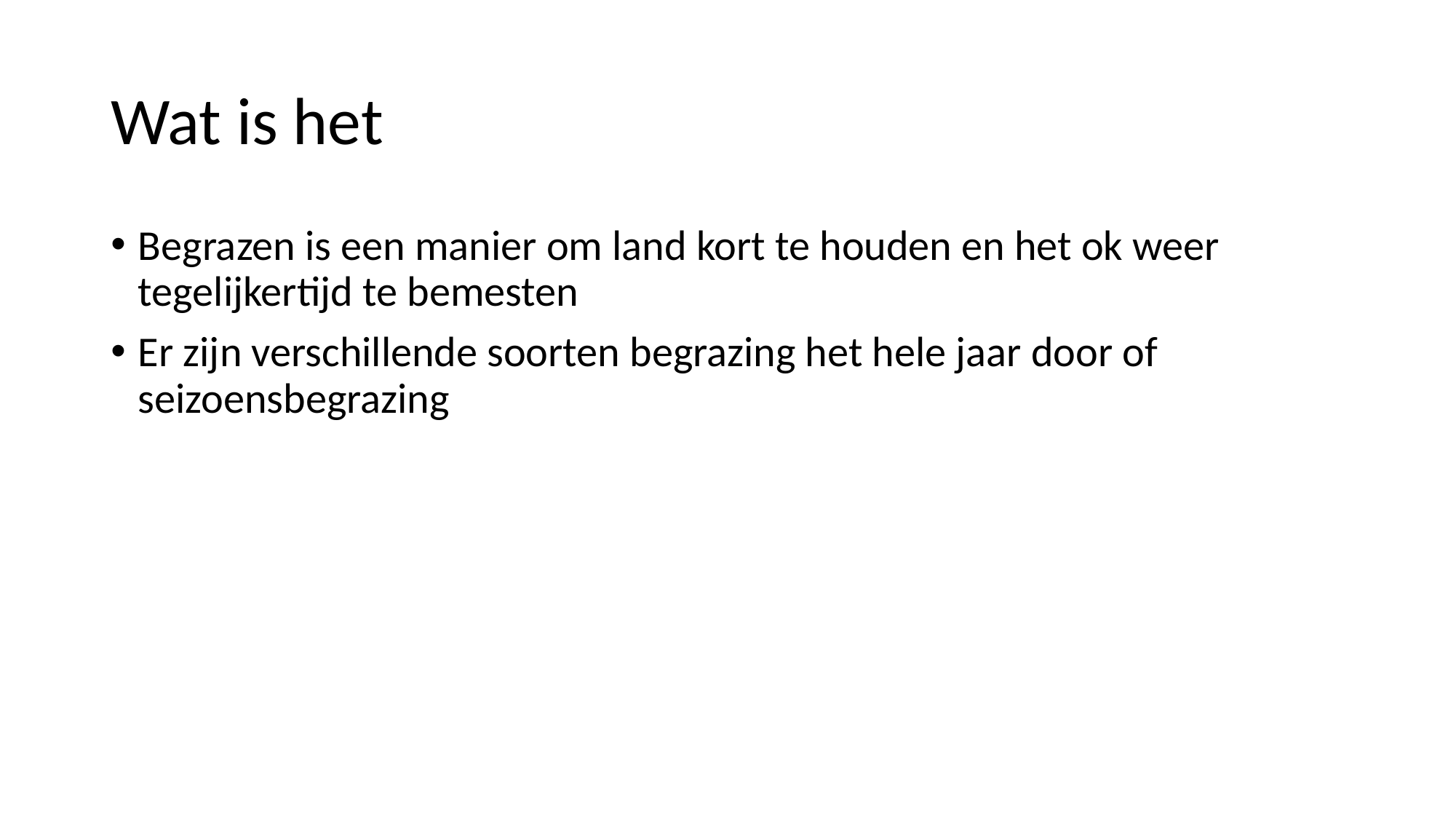

# Wat is het
Begrazen is een manier om land kort te houden en het ok weer tegelijkertijd te bemesten
Er zijn verschillende soorten begrazing het hele jaar door of seizoensbegrazing